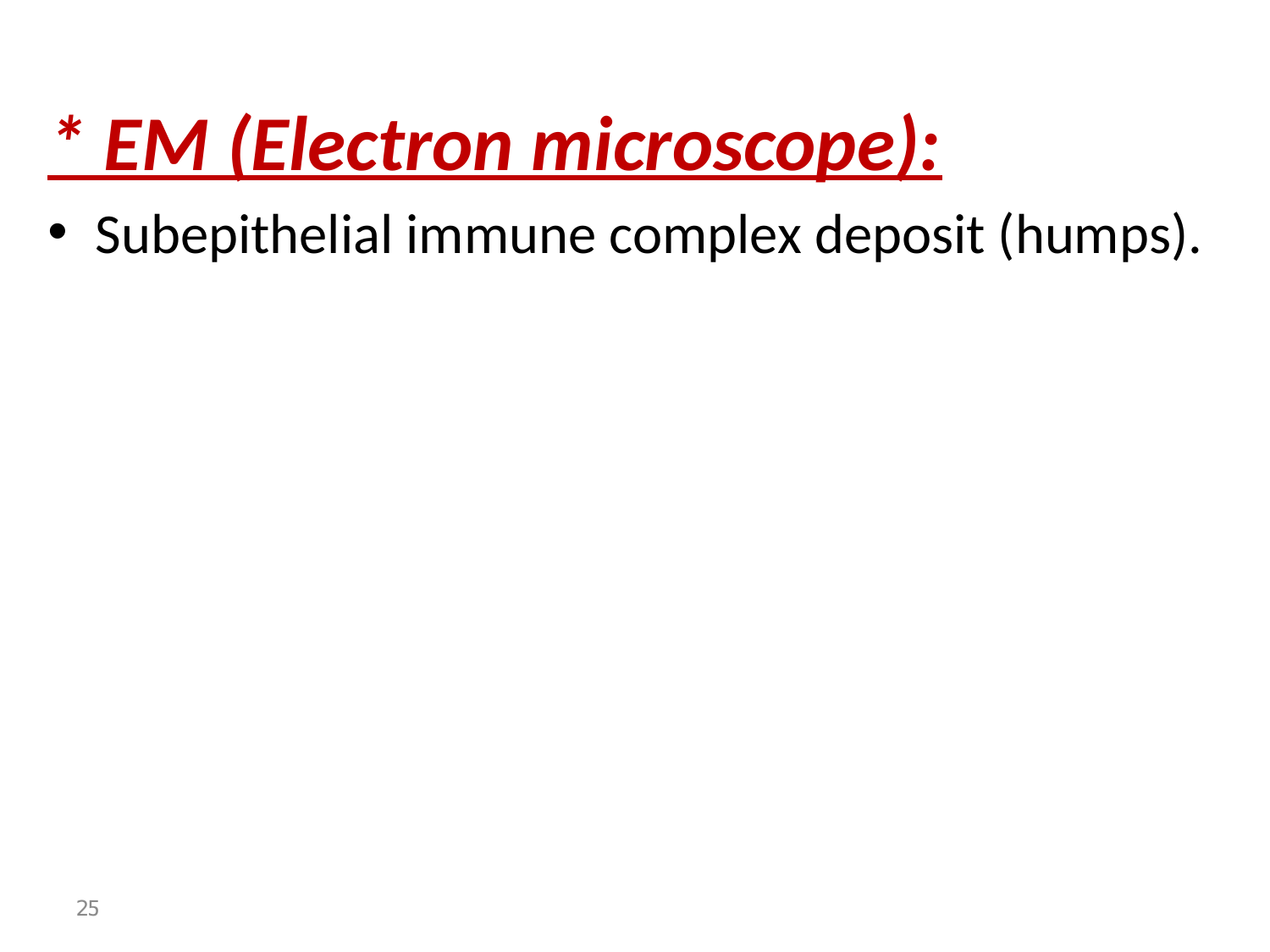

* EM (Electron microscope):
Subepithelial immune complex deposit (humps).

25